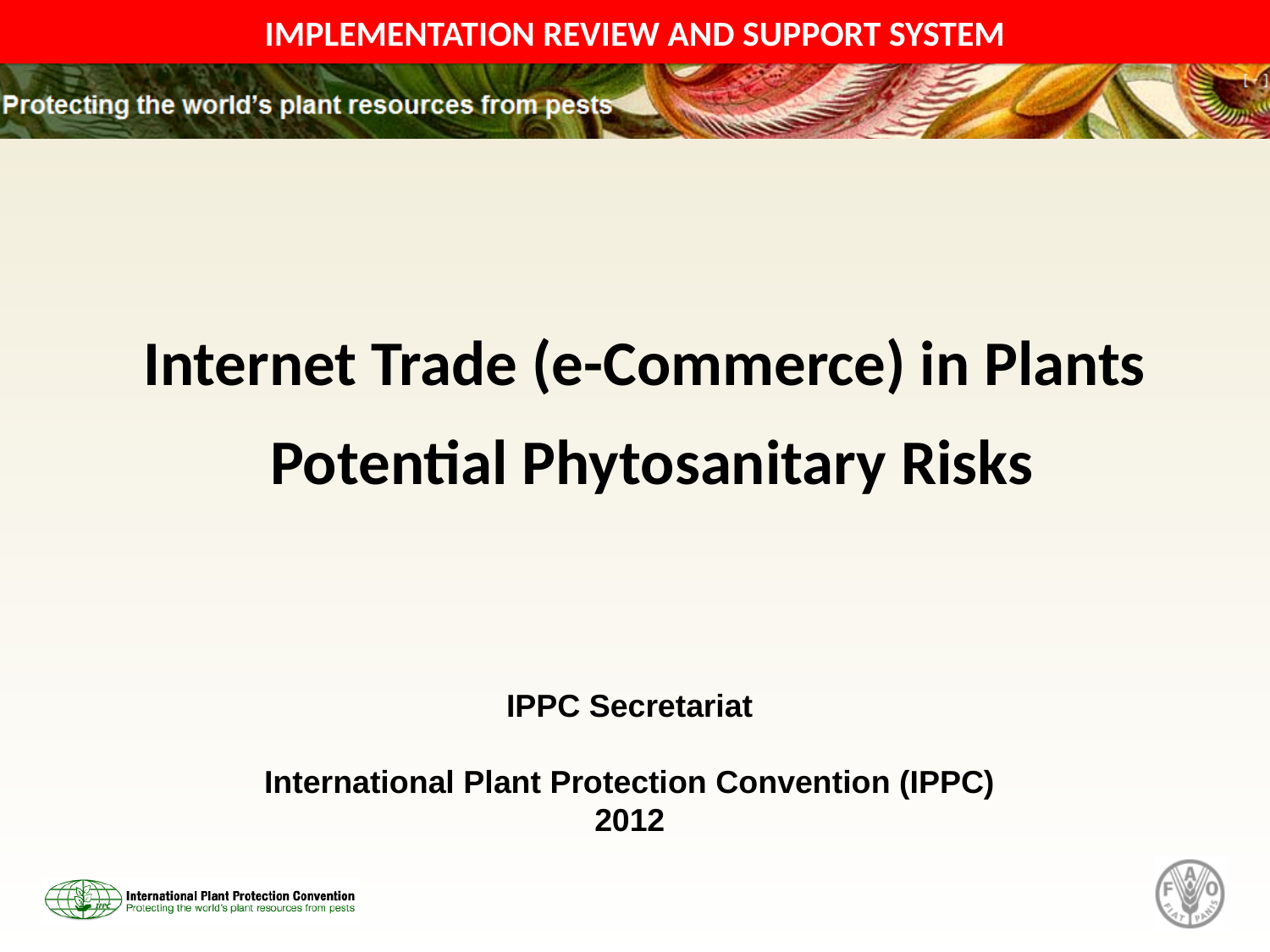

# Internet Trade (e-Commerce) in Plants Potential Phytosanitary Risks
IPPC Secretariat

International Plant Protection Convention (IPPC)
2012